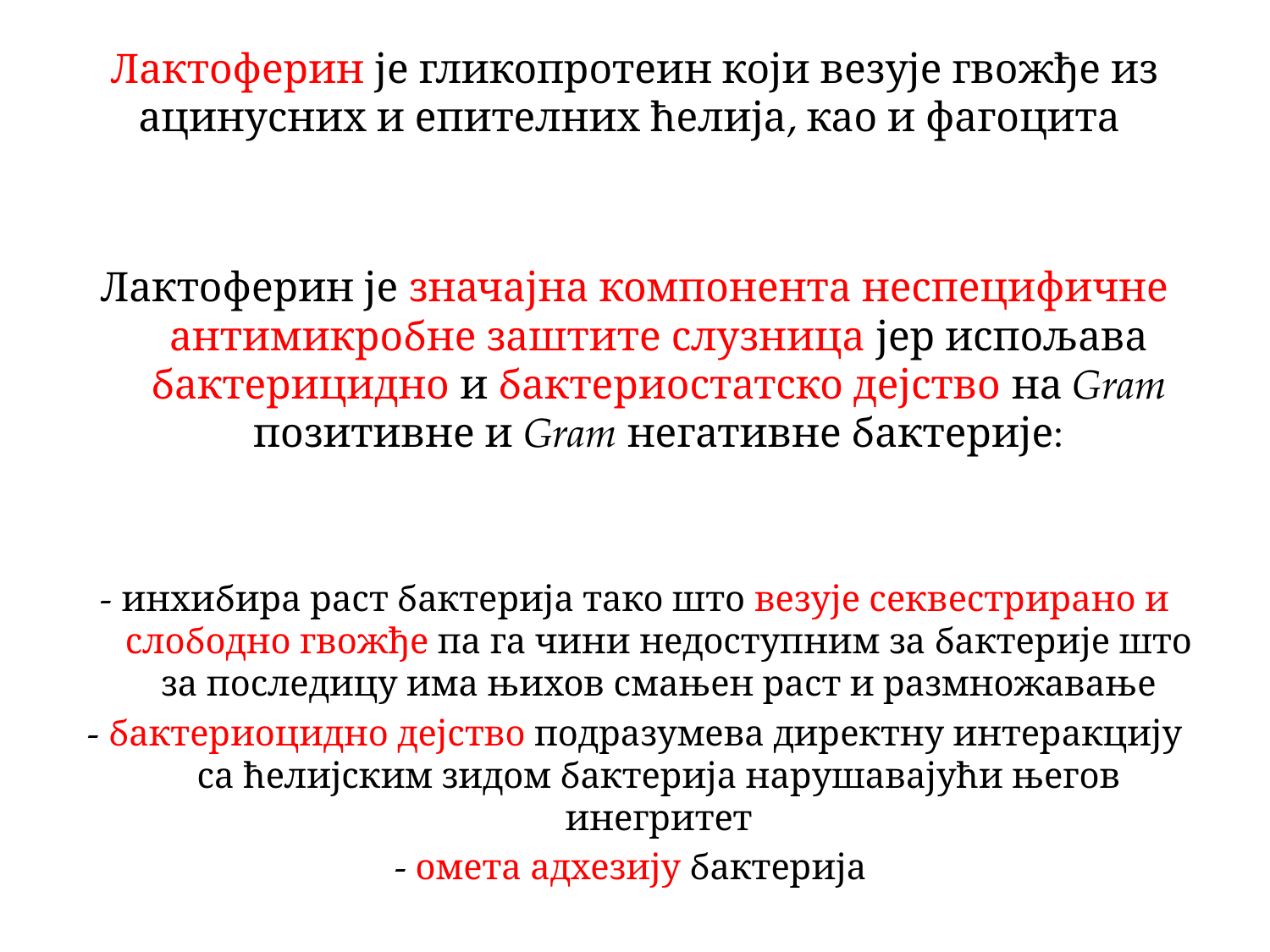

Лактоферин је гликопротеин који везује гвожђе из ацинусних и епителних ћелија, као и фагоцита

Лактоферин је значајна компонента неспецифичне антимикробне заштите слузница јер испољава бактерицидно и бактериостатско дејство на Gram позитивне и Gram негативне бактерије:

- инхибира раст бактерија тако што везује секвестрирано и слободно гвожђе па га чини недоступним за бактерије што за последицу има њихов смањен раст и размножавање
- бактериоцидно дејство подразумева директну интеракцију са ћелијским зидом бактерија нарушавајући његов инегритет
- омета адхезију бактерија